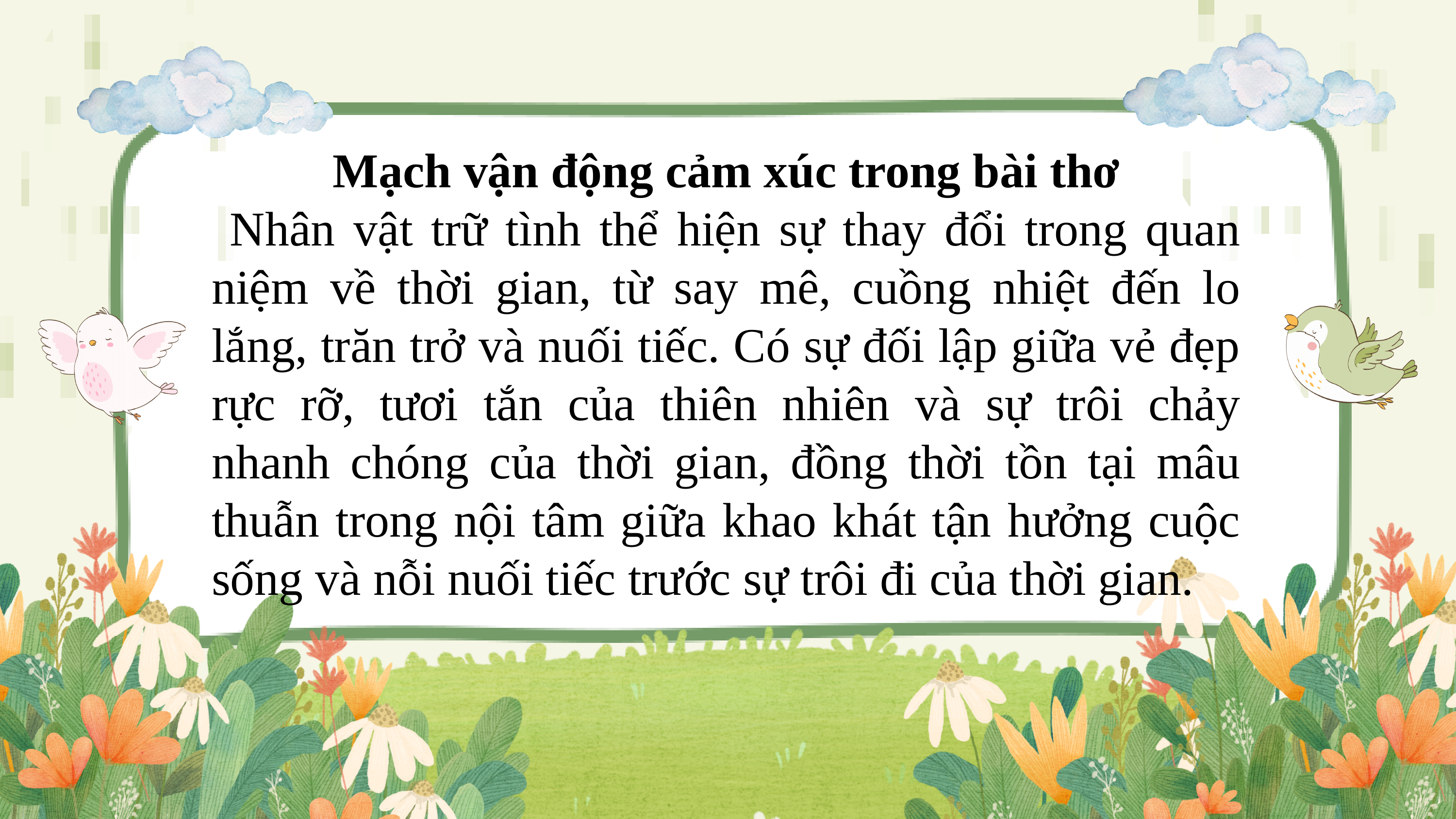

Mạch vận động cảm xúc trong bài thơ
 Nhân vật trữ tình thể hiện sự thay đổi trong quan niệm về thời gian, từ say mê, cuồng nhiệt đến lo lắng, trăn trở và nuối tiếc. Có sự đối lập giữa vẻ đẹp rực rỡ, tươi tắn của thiên nhiên và sự trôi chảy nhanh chóng của thời gian, đồng thời tồn tại mâu thuẫn trong nội tâm giữa khao khát tận hưởng cuộc sống và nỗi nuối tiếc trước sự trôi đi của thời gian.